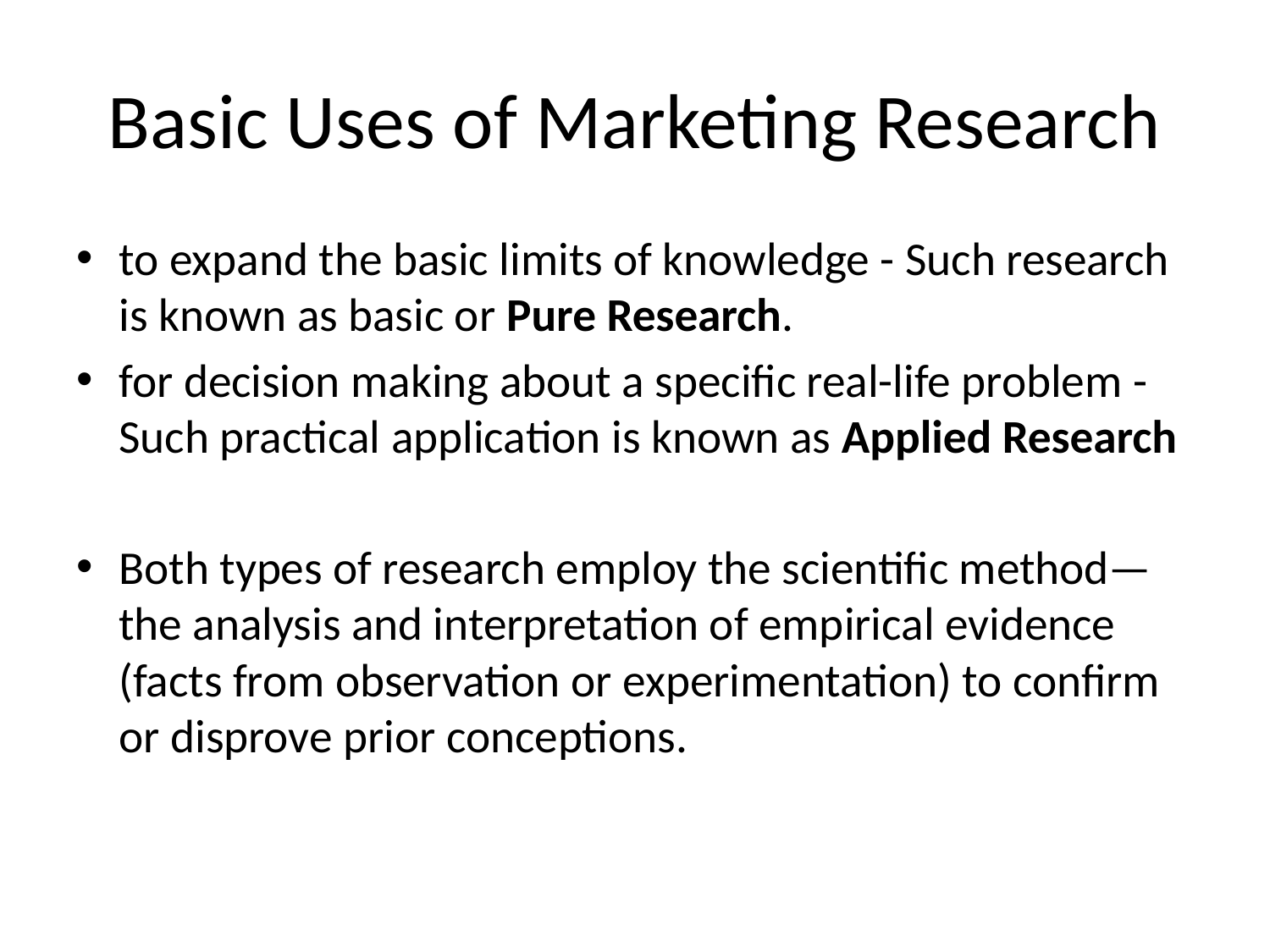

# Basic Uses of Marketing Research
to expand the basic limits of knowledge - Such research is known as basic or Pure Research.
for decision making about a specific real-life problem - Such practical application is known as Applied Research

Both types of research employ the scientific method—the analysis and interpretation of empirical evidence (facts from observation or experimentation) to confirm or disprove prior conceptions.